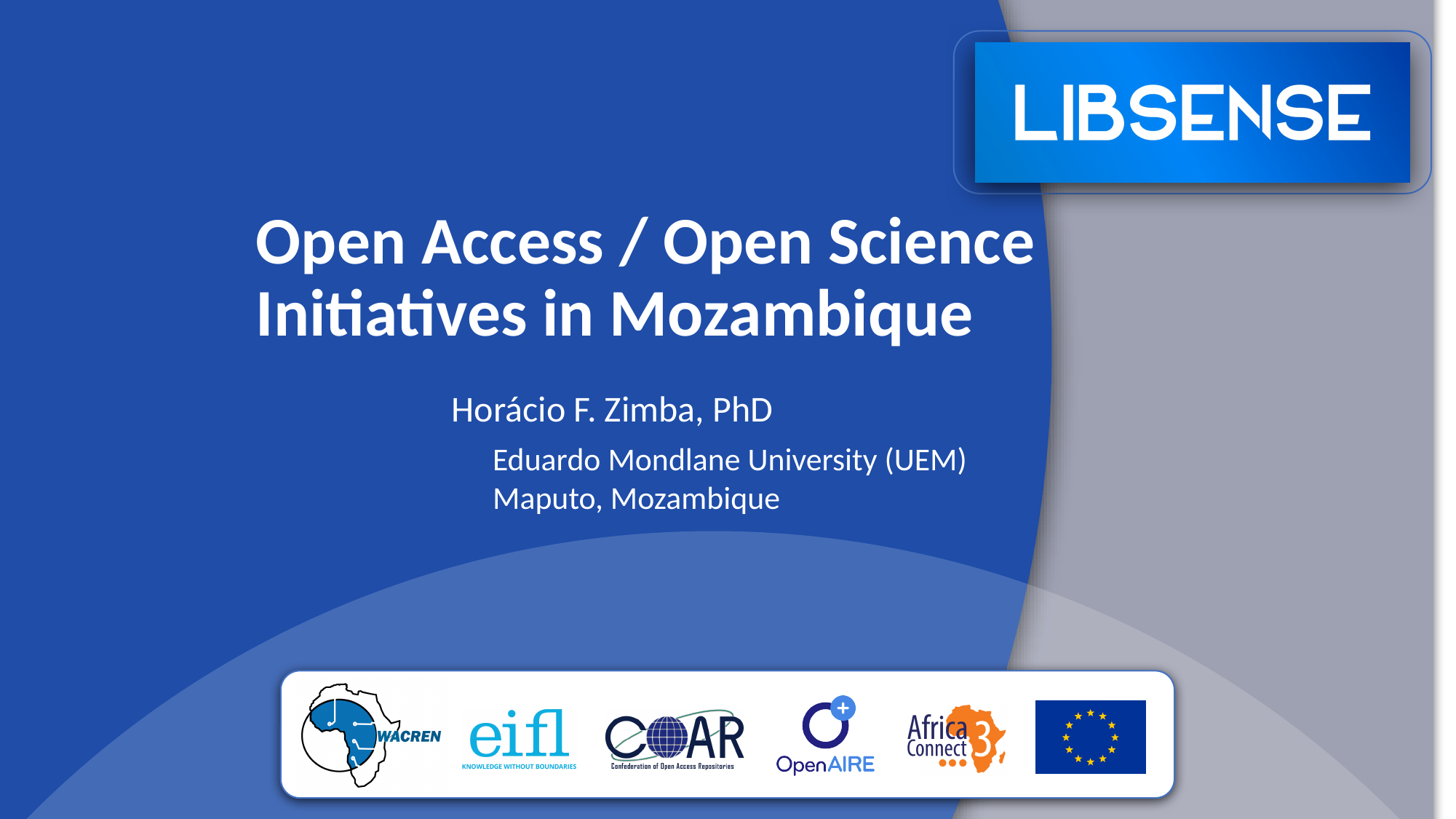

Open Access / Open Science Initiatives in Mozambique
Horácio F. Zimba, PhD
Eduardo Mondlane University (UEM)
Maputo, Mozambique